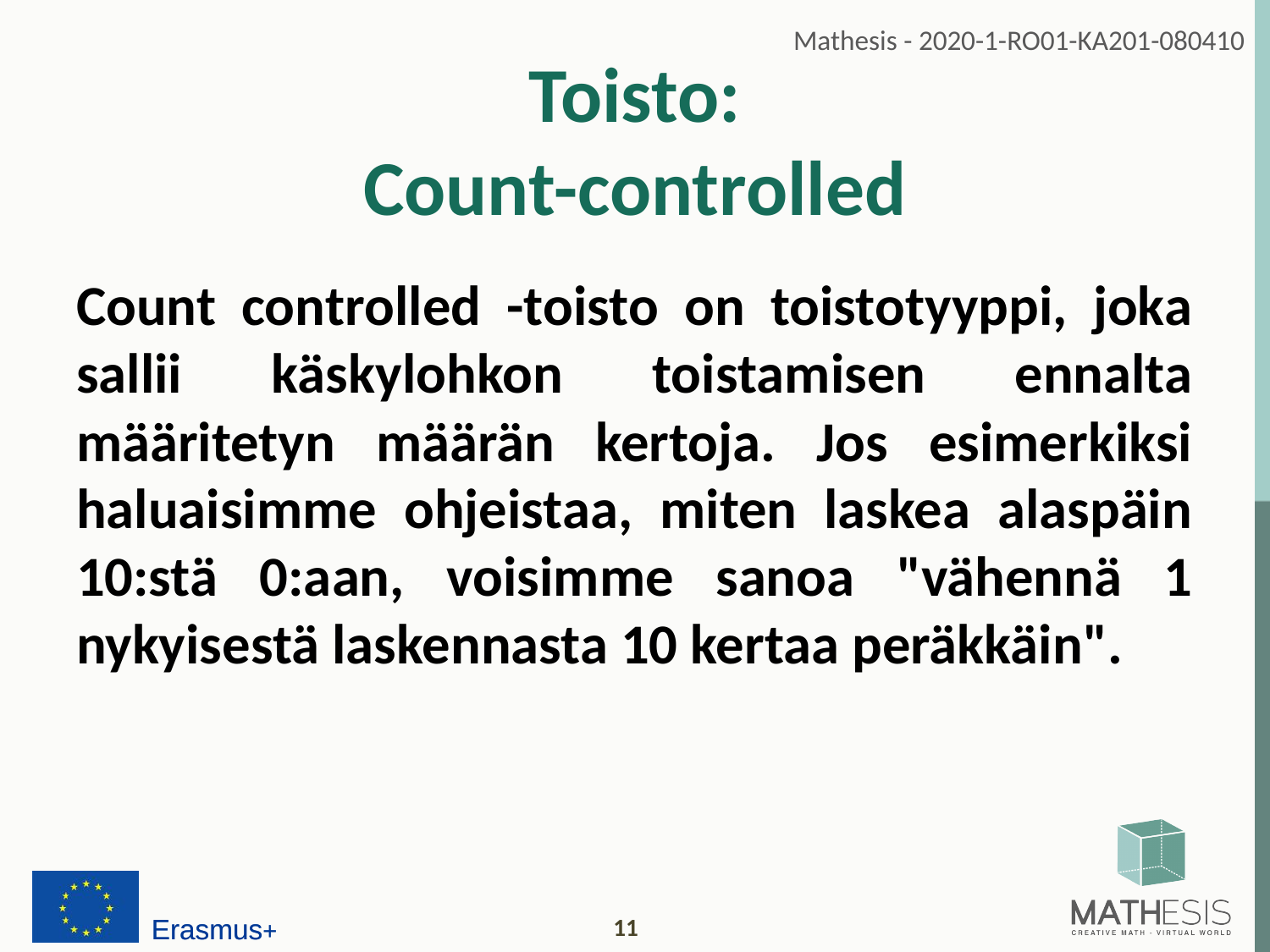

# Toisto: Count-controlled
Count controlled -toisto on toistotyyppi, joka sallii käskylohkon toistamisen ennalta määritetyn määrän kertoja. Jos esimerkiksi haluaisimme ohjeistaa, miten laskea alaspäin 10:stä 0:aan, voisimme sanoa "vähennä 1 nykyisestä laskennasta 10 kertaa peräkkäin".